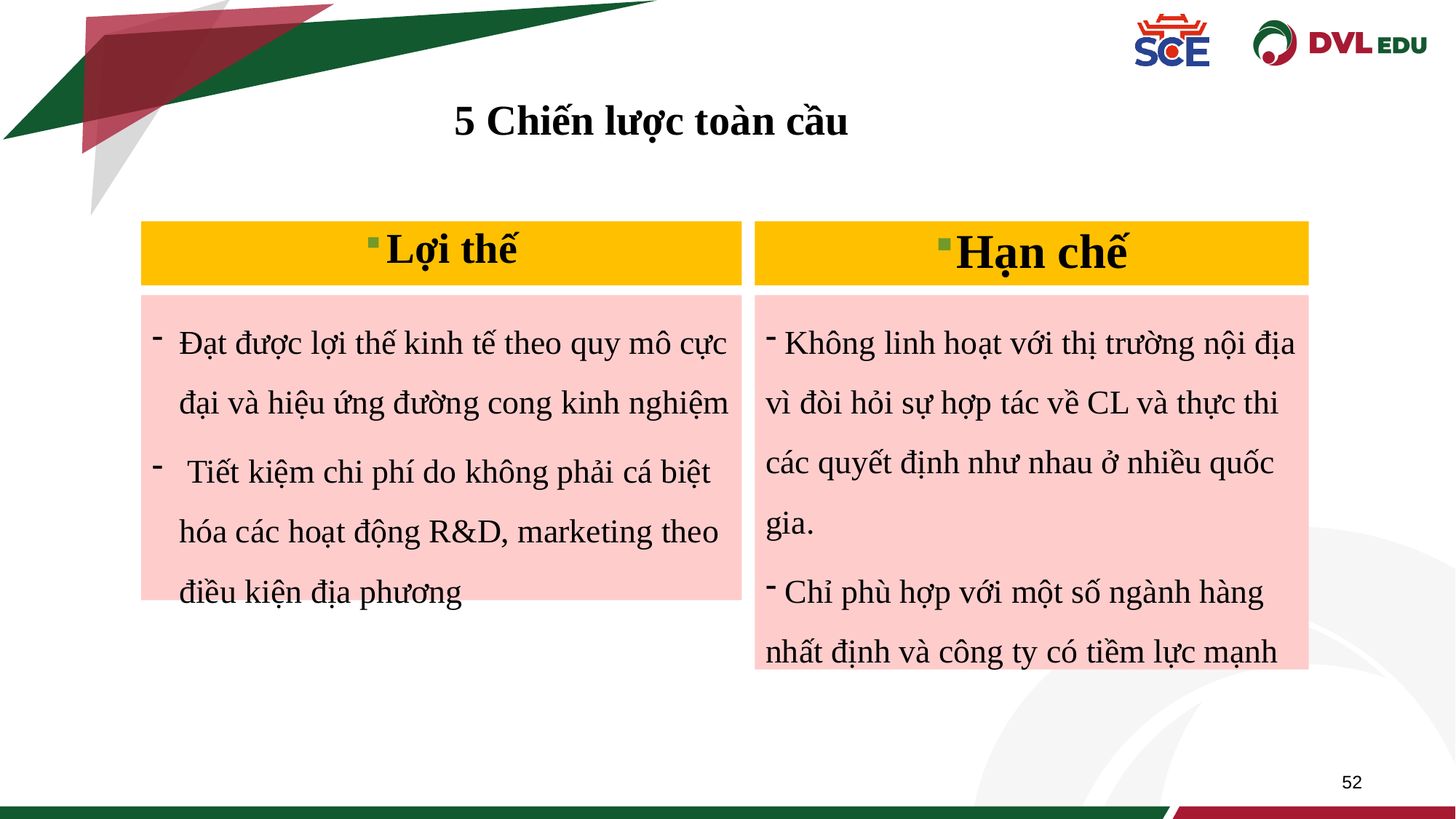

52
5 Chiến lược toàn cầu
Lợi thế
Hạn chế
Đạt được lợi thế kinh tế theo quy mô cực đại và hiệu ứng đường cong kinh nghiệm
 Tiết kiệm chi phí do không phải cá biệt hóa các hoạt động R&D, marketing theo điều kiện địa phương
 Không linh hoạt với thị trường nội địa vì đòi hỏi sự hợp tác về CL và thực thi các quyết định như nhau ở nhiều quốc gia.
 Chỉ phù hợp với một số ngành hàng nhất định và công ty có tiềm lực mạnh
52